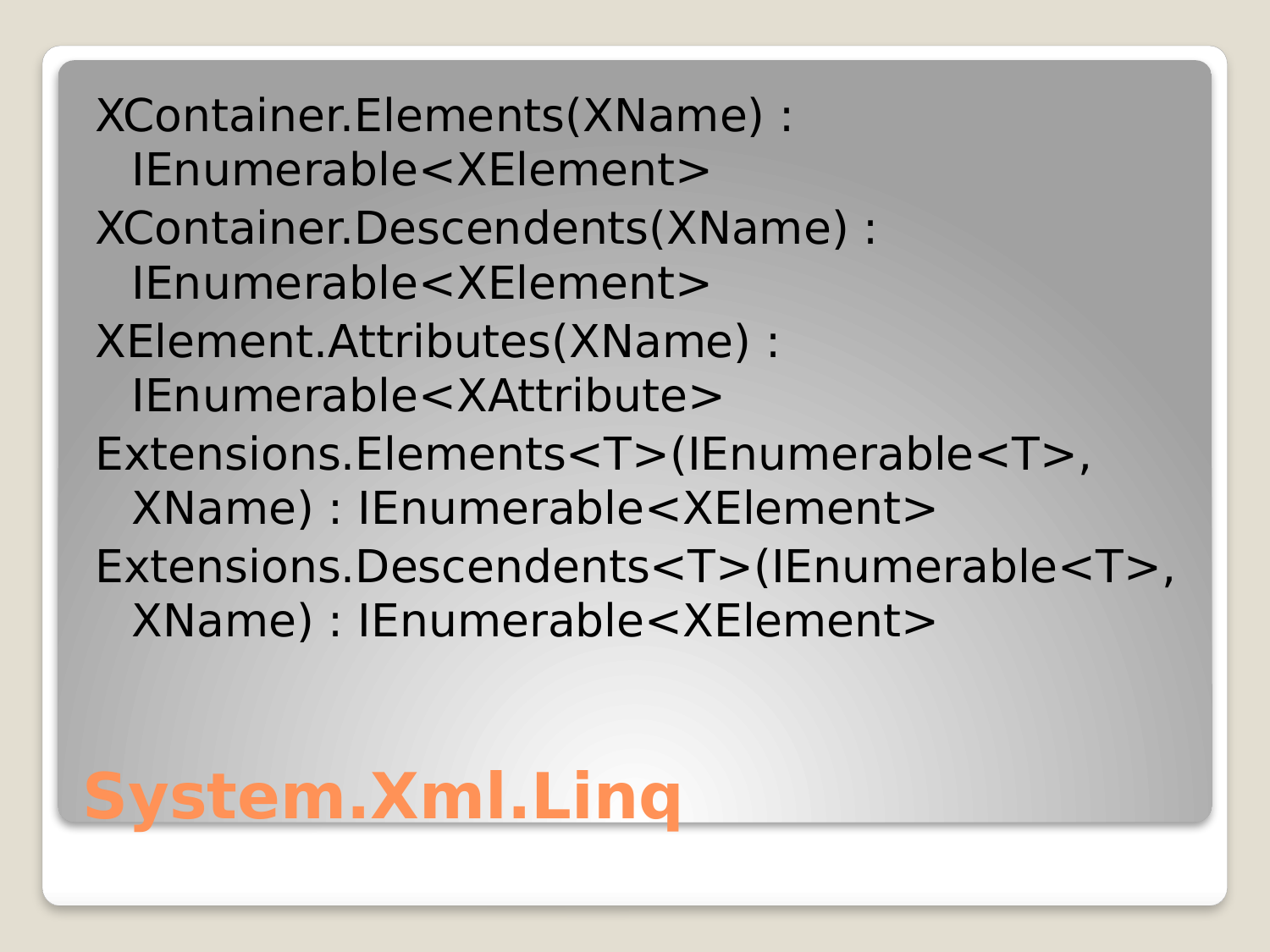

XContainer.Elements(XName) : IEnumerable<XElement>
XContainer.Descendents(XName) : IEnumerable<XElement>
XElement.Attributes(XName) : IEnumerable<XAttribute>
Extensions.Elements<T>(IEnumerable<T>, XName) : IEnumerable<XElement>
Extensions.Descendents<T>(IEnumerable<T>, XName) : IEnumerable<XElement>
# System.Xml.Linq